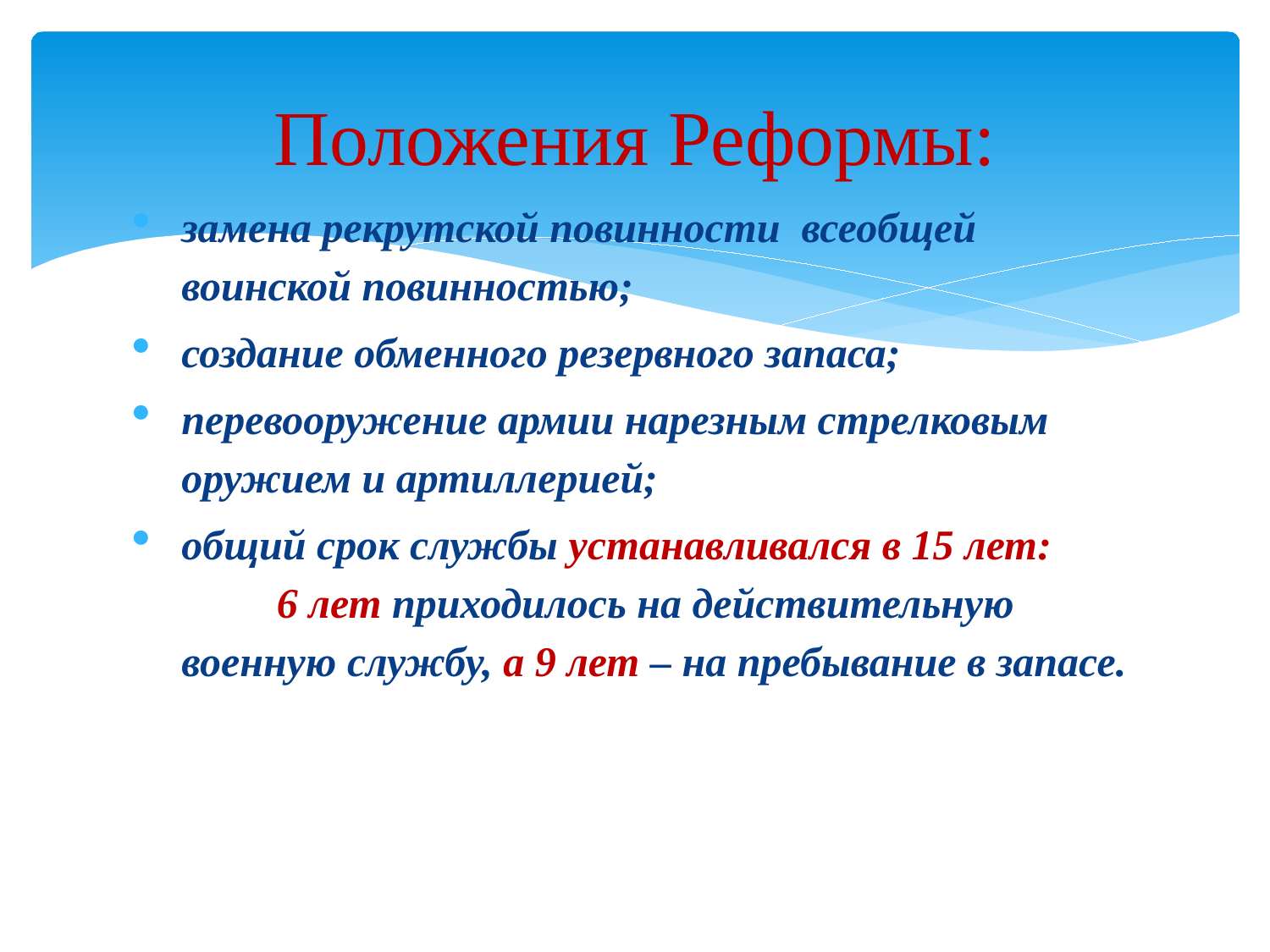

# Положения Реформы:
замена рекрутской повинности  всеобщей воинской повинностью;
создание обменного резервного запаса;
перевооружение армии нарезным стрелковым оружием и артиллерией;
общий срок службы устанавливался в 15 лет:                  6 лет приходилось на действительную военную службу, а 9 лет – на пребывание в запасе.